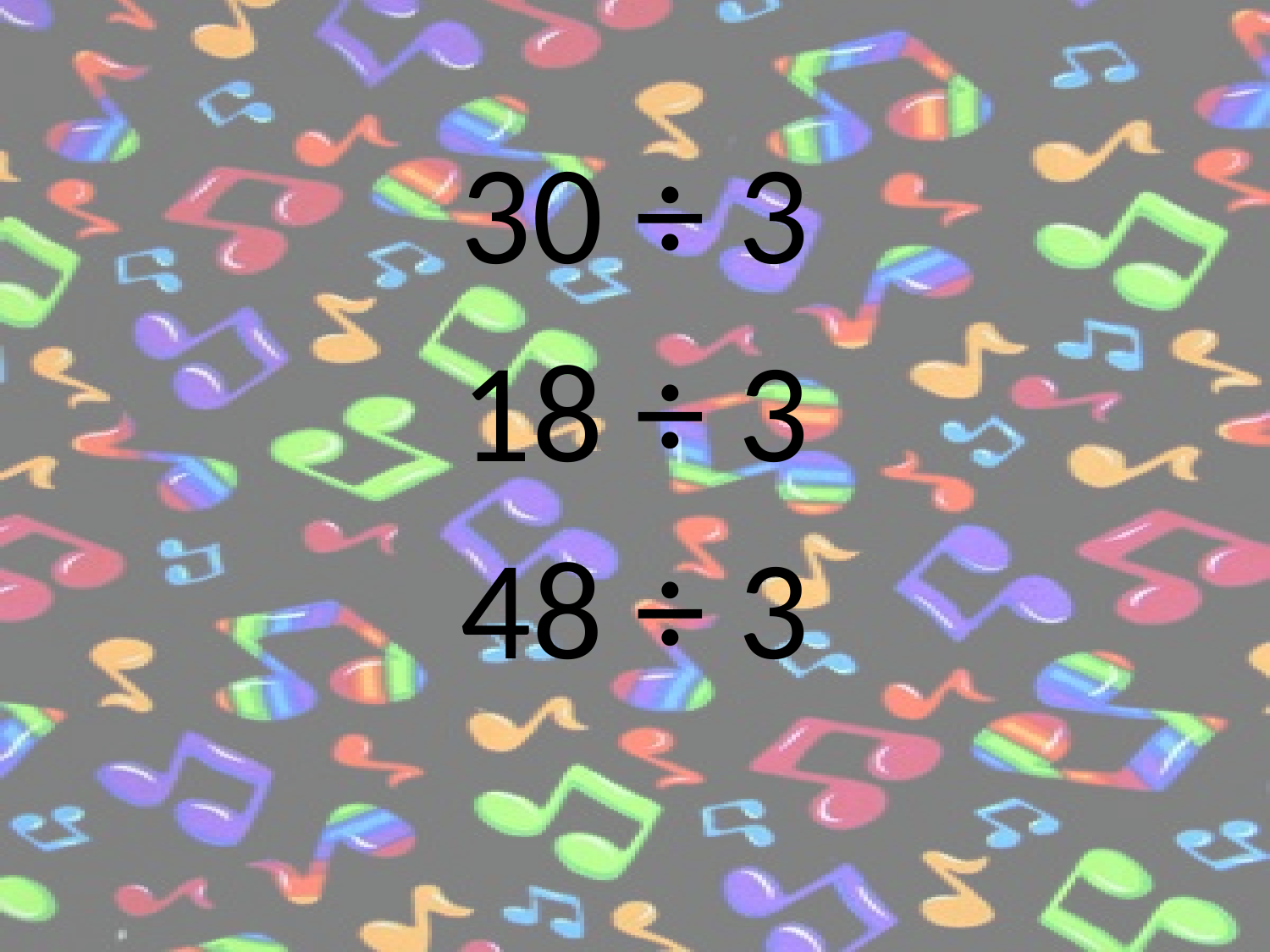

30 ÷ 3
18 ÷ 3
48 ÷ 3